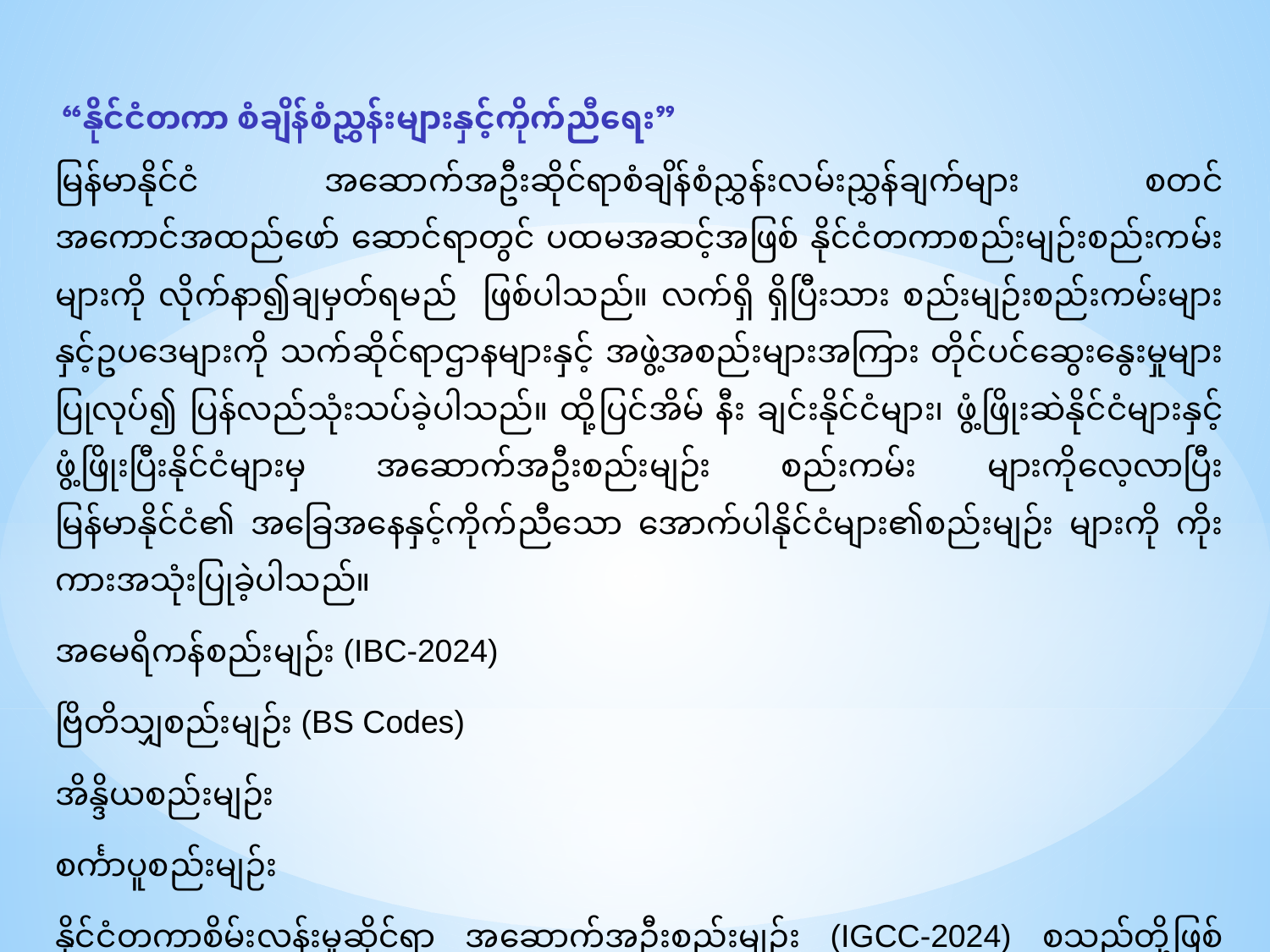

“နိုင်ငံတကာ စံချိန်စံညွှန်းများနှင့်ကိုက်ညီရေး”
မြန်မာနိုင်ငံ အဆောက်အဦးဆိုင်ရာစံချိန်စံညွှန်းလမ်းညွှန်ချက်များ စတင်အကောင်အထည်ဖော် ဆောင်ရာတွင် ပထမအဆင့်အဖြစ် နိုင်ငံတကာစည်းမျဉ်းစည်းကမ်းများကို လိုက်နာ၍ချမှတ်ရမည်  ဖြစ်ပါသည်။ လက်ရှိ ရှိပြီးသား စည်းမျဉ်းစည်းကမ်းများနှင့်ဥပ‌ဒေများကို သက်ဆိုင်ရာဌာနများနှင့် အဖွဲ့အစည်းများအကြား တိုင်ပင်ဆွေးနွေးမှုများ ပြုလုပ်၍ ပြန်လည်သုံးသပ်ခဲ့ပါသည်။ ထို့ပြင်အိမ် နီး ချင်းနိုင်ငံများ၊ ဖွံ့ဖြိုးဆဲနိုင်ငံများနှင့် ဖွံ့ဖြိုးပြီးနိုင်ငံများမှ အဆောက်အဦးစည်းမျဉ်း စည်းကမ်း များကိုလေ့လာပြီး မြန်မာနိုင်ငံ၏ အခြေအနေနှင့်ကိုက်ညီသော အောက်ပါနိုင်ငံများ၏စည်းမျဉ်း များကို ကိုးကားအသုံးပြုခဲ့ပါသည်။
အမေရိကန်စည်းမျဉ်း (IBC-2024)
ဗြိတိသျှစည်းမျဉ်း (BS Codes)
အိန္ဒိယစည်းမျဉ်း
စင်္ကာပူစည်းမျဉ်း
နိုင်ငံတကာစိမ်းလန်းမှုဆိုင်ရာ အဆောက်အဦးစည်းမျဉ်း (IGCC-2024) စသည်တို့ဖြစ်ပါသည်။